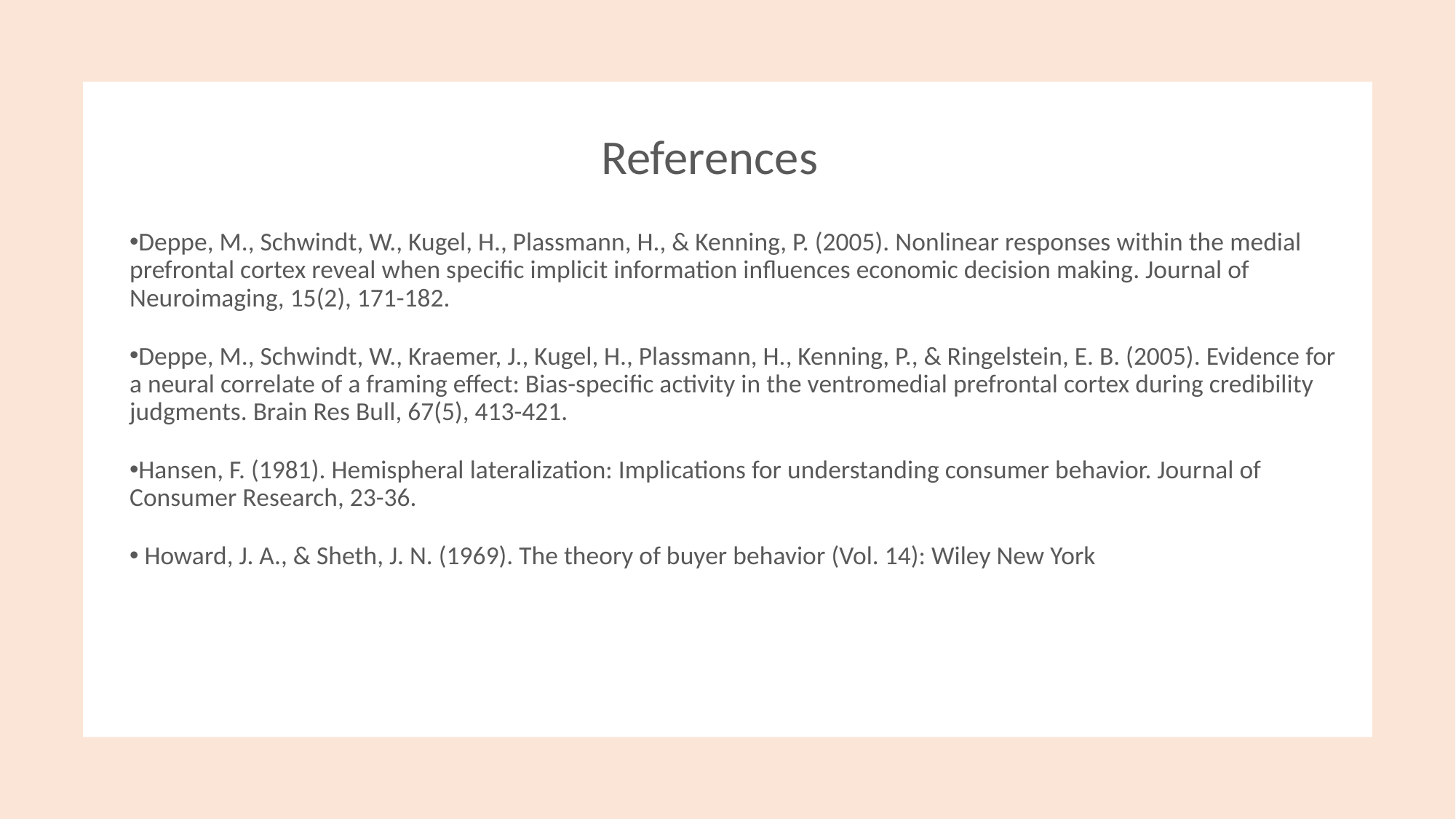

# References
Deppe, M., Schwindt, W., Kugel, H., Plassmann, H., & Kenning, P. (2005). Nonlinear responses within the medial prefrontal cortex reveal when specific implicit information influences economic decision making. Journal of Neuroimaging, 15(2), 171-182.
Deppe, M., Schwindt, W., Kraemer, J., Kugel, H., Plassmann, H., Kenning, P., & Ringelstein, E. B. (2005). Evidence for a neural correlate of a framing effect: Bias-specific activity in the ventromedial prefrontal cortex during credibility judgments. Brain Res Bull, 67(5), 413-421.
Hansen, F. (1981). Hemispheral lateralization: Implications for understanding consumer behavior. Journal of Consumer Research, 23-36.
 Howard, J. A., & Sheth, J. N. (1969). The theory of buyer behavior (Vol. 14): Wiley New York